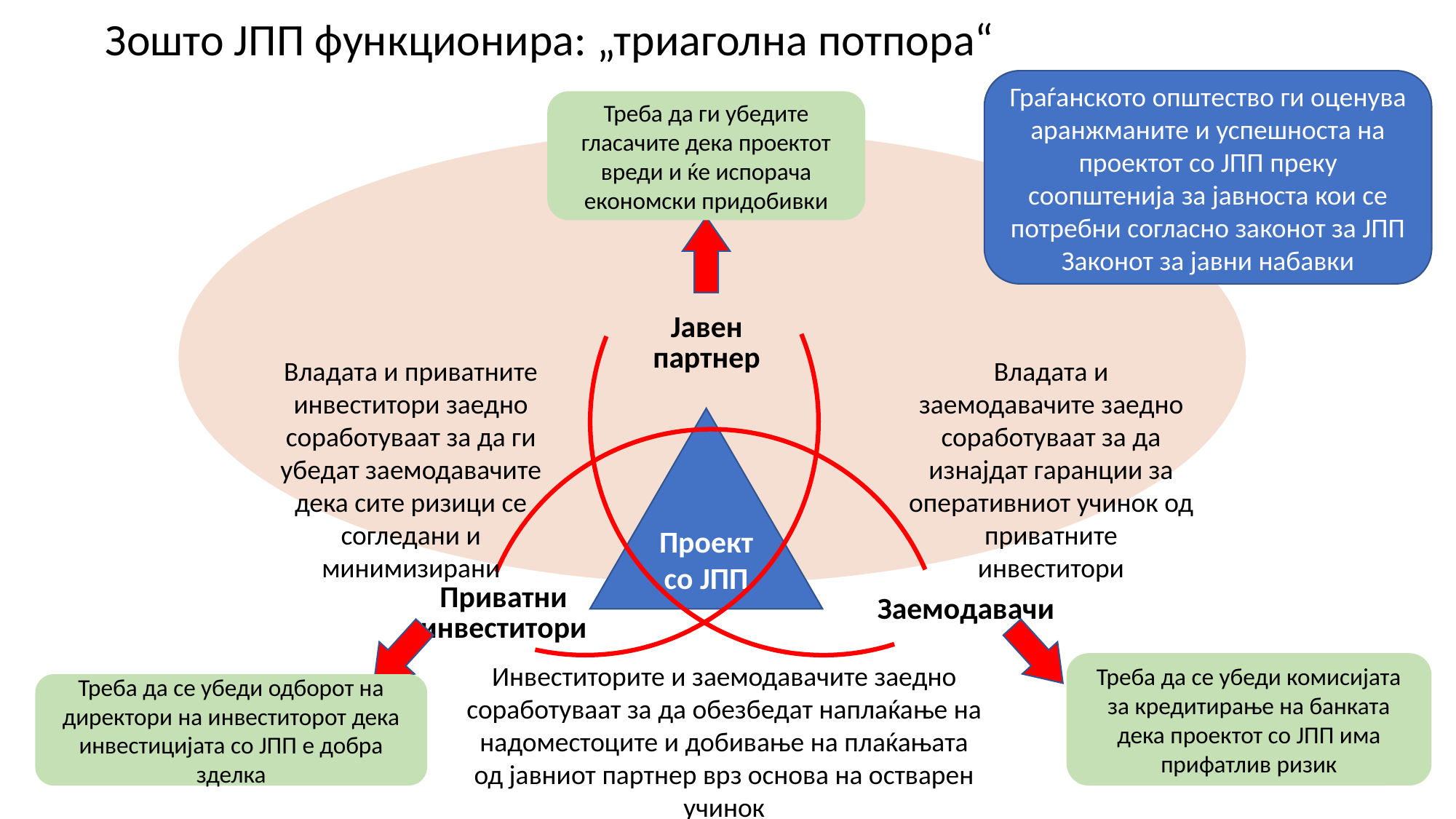

# Зошто ЈПП функционира: „триаголна потпора“

Граѓанското општество ги оценува аранжманите и успешноста на проектот со ЈПП преку соопштенија за јавноста кои се потребни согласно законот за ЈПП Законот за јавни набавки
Треба да ги убедите гласачите дека проектот вреди и ќе испорача економски придобивки

Јавен партнер
Владата и приватните инвеститори заедно соработуваат за да ги убедат заемодавачите дека сите ризици се согледани и минимизирани
Владата и заемодавачите заедно соработуваат за да изнајдат гаранции за оперативниот учинок од приватните инвеститори
Проект со ЈПП

Приватни инвеститори
Заемодавачи

Инвеститорите и заемодавачите заедно соработуваат за да обезбедат наплаќање на надоместоците и добивање на плаќањата од јавниот партнер врз основа на остварен учинок
Треба да се убеди комисијата за кредитирање на банката дека проектот со ЈПП има прифатлив ризик
Треба да се убеди одборот на директори на инвеститорот дека инвестицијата со ЈПП е добра зделка